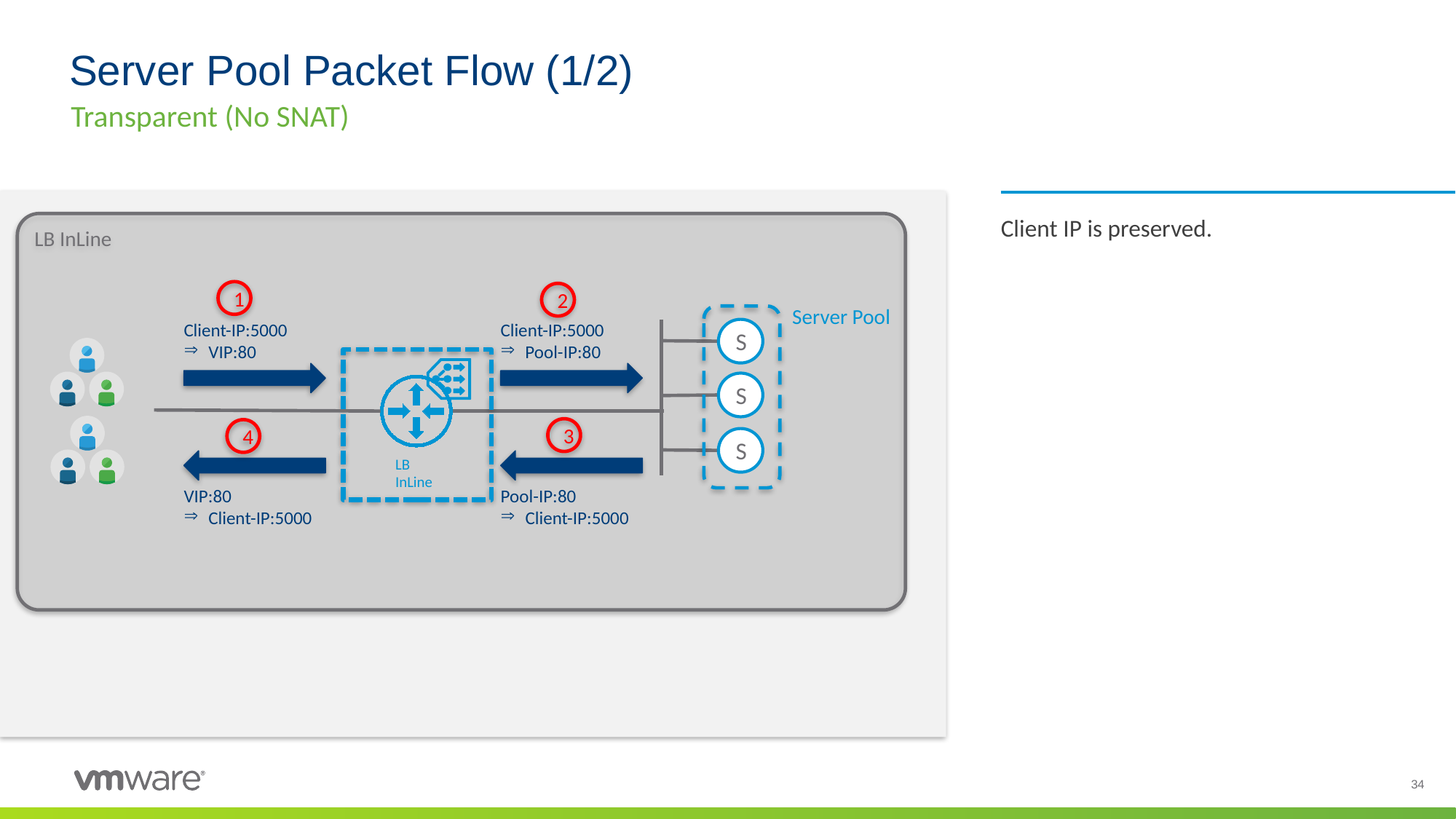

# Server Pool Packet Flow (1/2)
Transparent (No SNAT)
Client IP is preserved.

LB InLine
1
2
Server Pool

Client-IP:5000
 VIP:80
Client-IP:5000
 Pool-IP:80
S

S
3
4
S
LB
InLine

VIP:80
 Client-IP:5000
Pool-IP:80
 Client-IP:5000